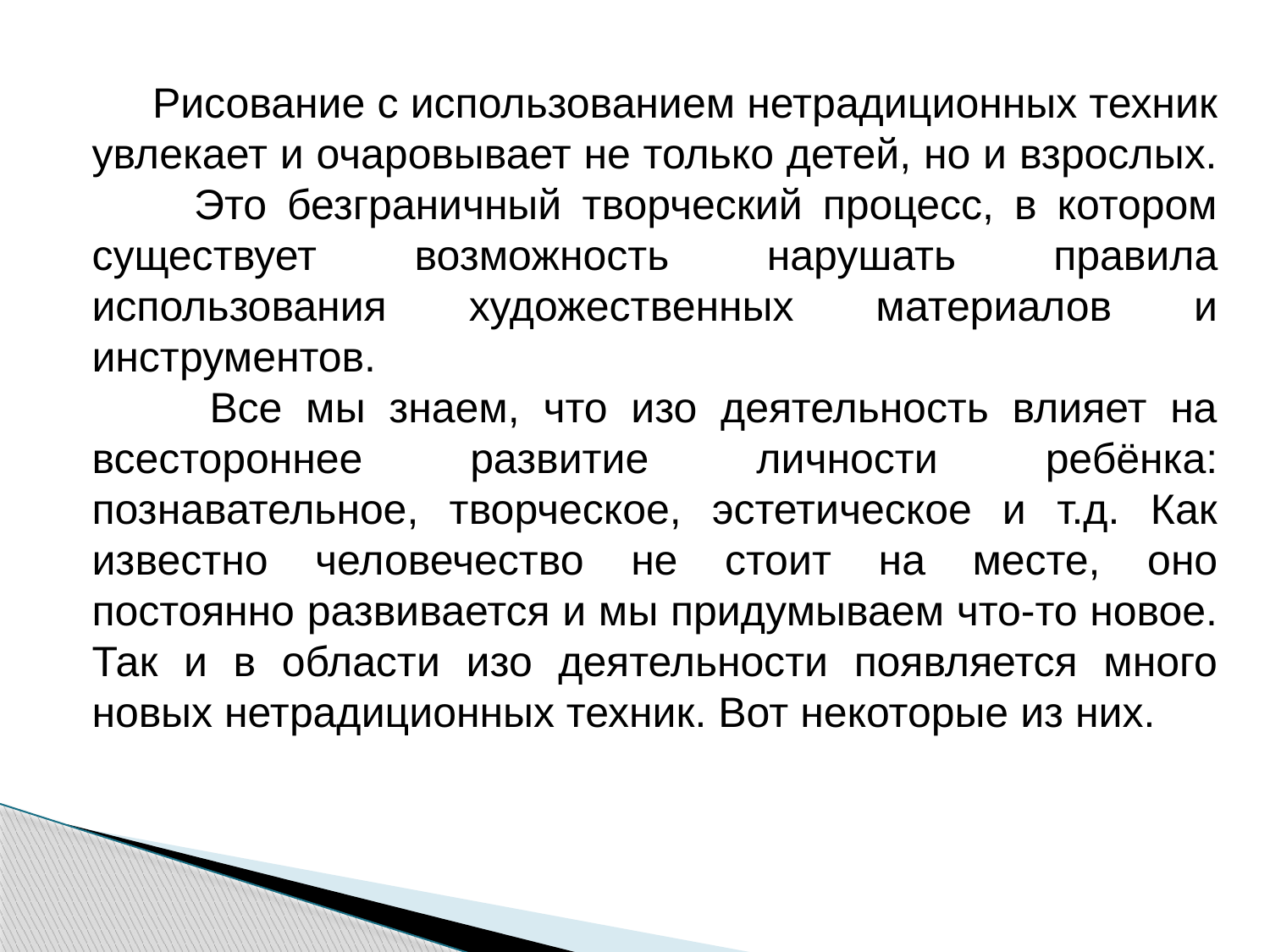

Рисование с использованием нетрадиционных техник увлекает и очаровывает не только детей, но и взрослых.
     Это безграничный творческий процесс, в котором существует возможность нарушать правила использования художественных материалов и инструментов.
     Все мы знаем, что изо деятельность влияет на всестороннее развитие личности ребёнка: познавательное, творческое, эстетическое и т.д. Как известно человечество не стоит на месте, оно постоянно развивается и мы придумываем что-то новое. Так и в области изо деятельности появляется много новых нетрадиционных техник. Вот некоторые из них.